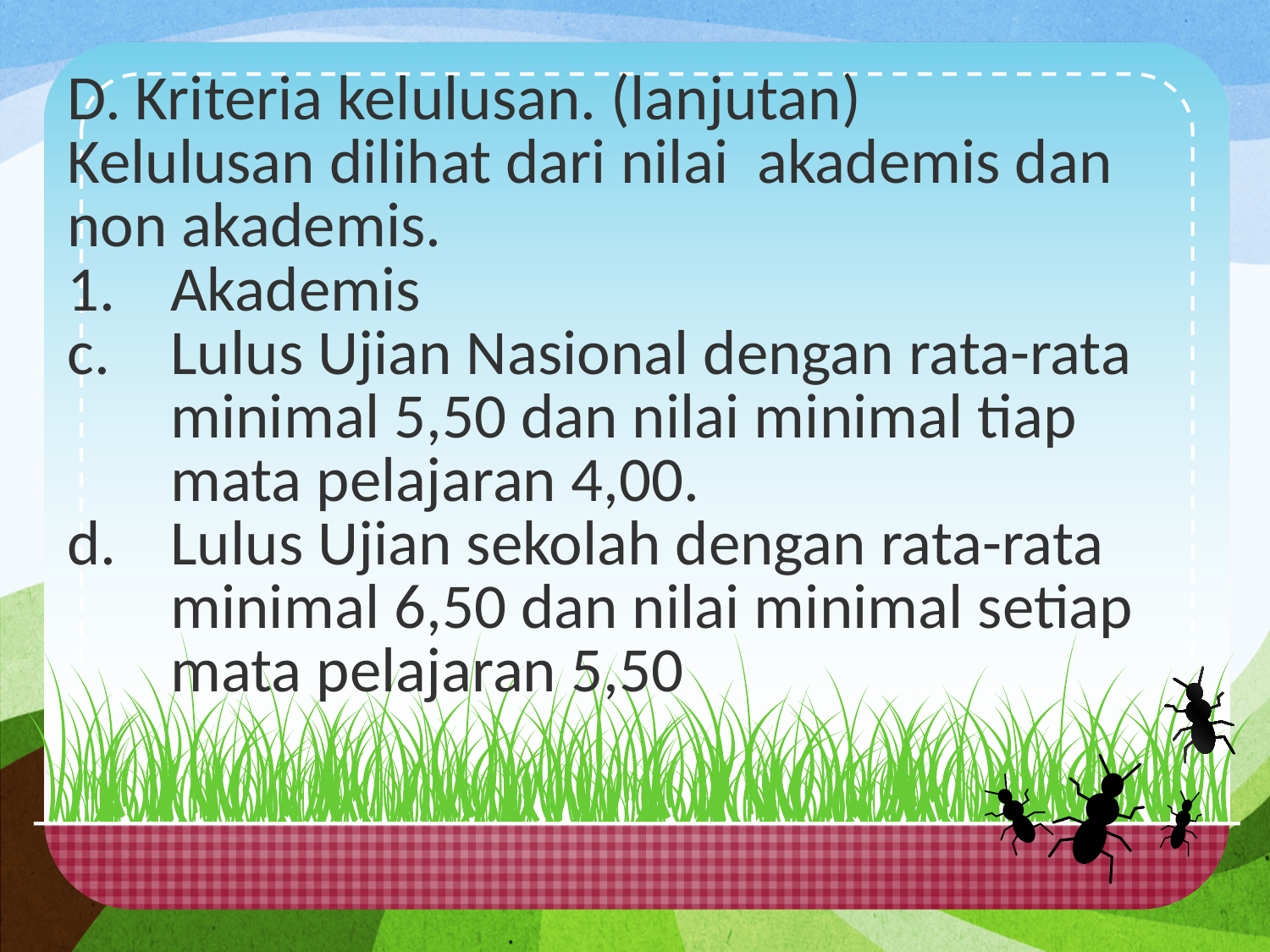

D. Kriteria kelulusan. (lanjutan)
Kelulusan dilihat dari nilai  akademis dan non akademis.
Akademis
c.	Lulus Ujian Nasional dengan rata-rata minimal 5,50 dan nilai minimal tiap mata pelajaran 4,00.
d. 	Lulus Ujian sekolah dengan rata-rata minimal 6,50 dan nilai minimal setiap mata pelajaran 5,50